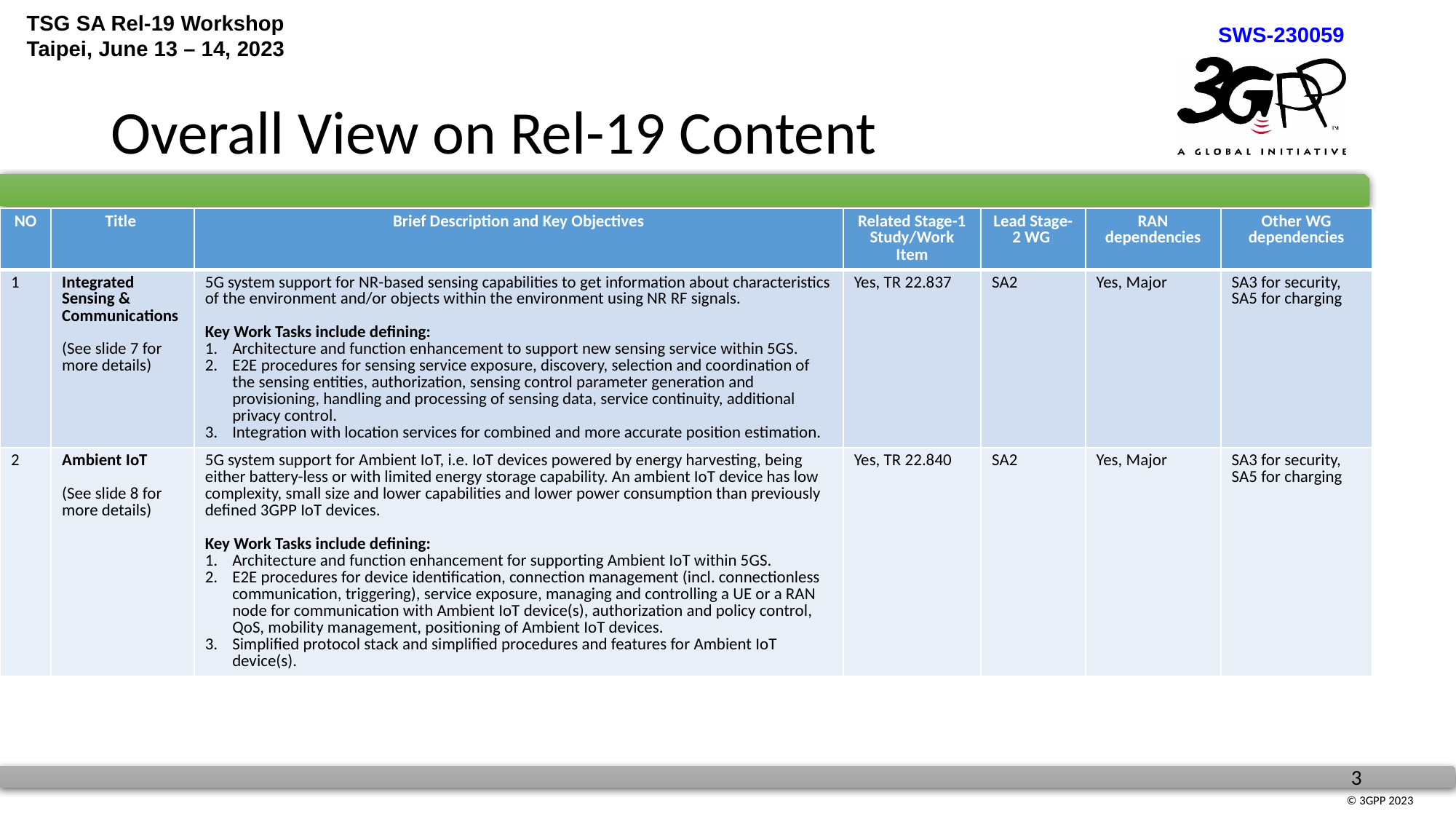

# Overall View on Rel-19 Content
| NO | Title | Brief Description and Key Objectives | Related Stage-1 Study/Work Item | Lead Stage-2 WG | RAN dependencies | Other WG dependencies |
| --- | --- | --- | --- | --- | --- | --- |
| 1 | Integrated Sensing & Communications (See slide 7 for more details) | 5G system support for NR-based sensing capabilities to get information about characteristics of the environment and/or objects within the environment using NR RF signals. Key Work Tasks include defining: Architecture and function enhancement to support new sensing service within 5GS. E2E procedures for sensing service exposure, discovery, selection and coordination of the sensing entities, authorization, sensing control parameter generation and provisioning, handling and processing of sensing data, service continuity, additional privacy control. Integration with location services for combined and more accurate position estimation. | Yes, TR 22.837 | SA2 | Yes, Major | SA3 for security, SA5 for charging |
| 2 | Ambient IoT (See slide 8 for more details) | 5G system support for Ambient IoT, i.e. IoT devices powered by energy harvesting, being either battery-less or with limited energy storage capability. An ambient IoT device has low complexity, small size and lower capabilities and lower power consumption than previously defined 3GPP IoT devices. Key Work Tasks include defining: Architecture and function enhancement for supporting Ambient IoT within 5GS. E2E procedures for device identification, connection management (incl. connectionless communication, triggering), service exposure, managing and controlling a UE or a RAN node for communication with Ambient IoT device(s), authorization and policy control, QoS, mobility management, positioning of Ambient IoT devices. Simplified protocol stack and simplified procedures and features for Ambient IoT device(s). | Yes, TR 22.840 | SA2 | Yes, Major | SA3 for security, SA5 for charging |